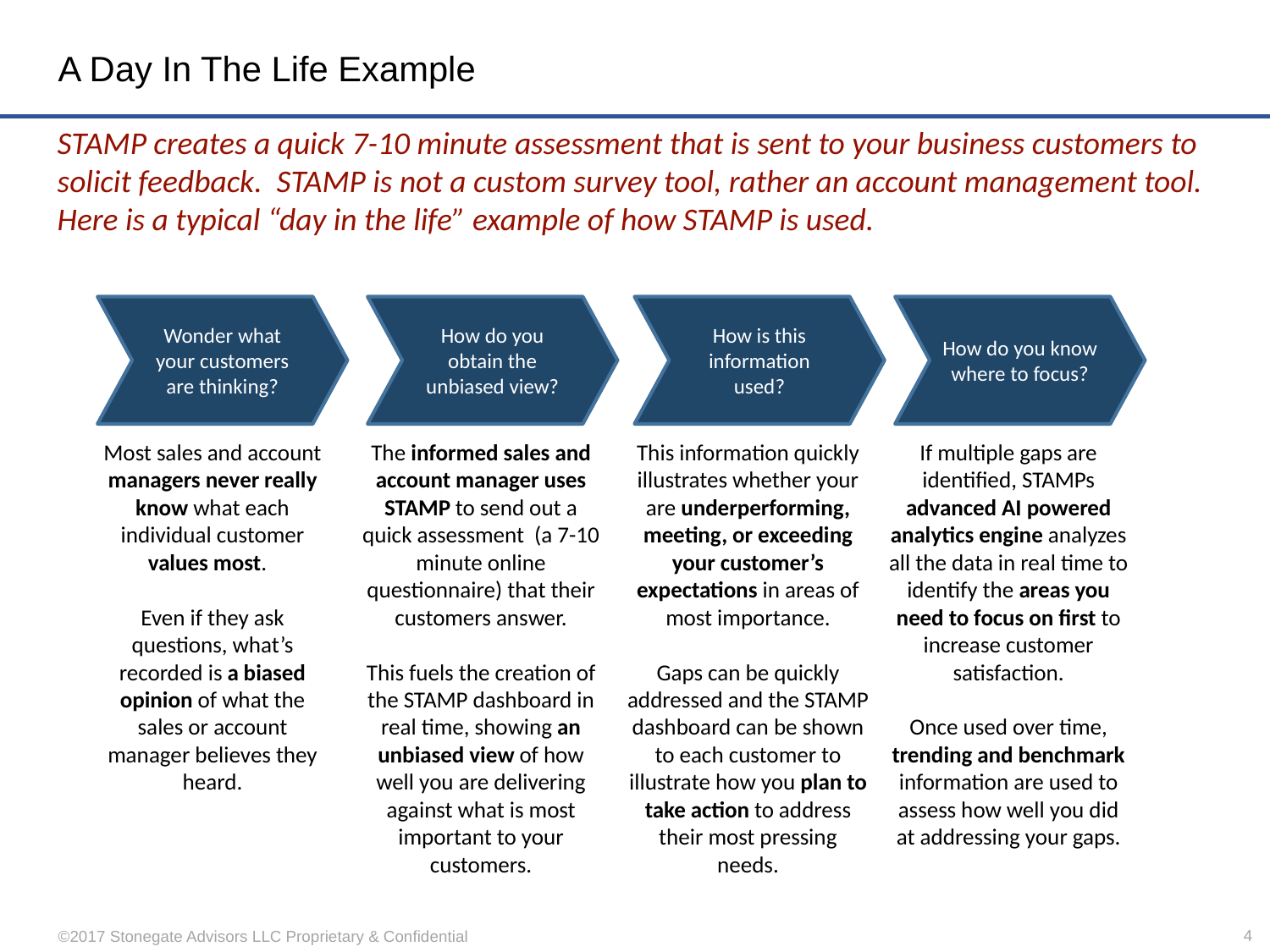

# A Day In The Life Example
STAMP creates a quick 7-10 minute assessment that is sent to your business customers to solicit feedback.  STAMP is not a custom survey tool, rather an account management tool.   Here is a typical “day in the life” example of how STAMP is used.
Wonder what your customers are thinking?
How do you obtain the unbiased view?
How is this information used?
How do you know where to focus?

Most sales and account managers never really know what each individual customer values most.

Even if they ask questions, what’s recorded is a biased opinion of what the sales or account manager believes they heard.

The informed sales and account manager uses STAMP to send out a quick assessment  (a 7-10 minute online questionnaire) that their customers answer.

This fuels the creation of the STAMP dashboard in real time, showing an unbiased view of how well you are delivering against what is most important to your customers.

This information quickly illustrates whether your are underperforming, meeting, or exceeding your customer’s expectations in areas of most importance.

Gaps can be quickly addressed and the STAMP dashboard can be shown to each customer to illustrate how you plan to take action to address their most pressing needs.

If multiple gaps are identified, STAMPs advanced AI powered analytics engine analyzes all the data in real time to identify the areas you need to focus on first to increase customer satisfaction.

Once used over time, trending and benchmark information are used to assess how well you did at addressing your gaps.
 4